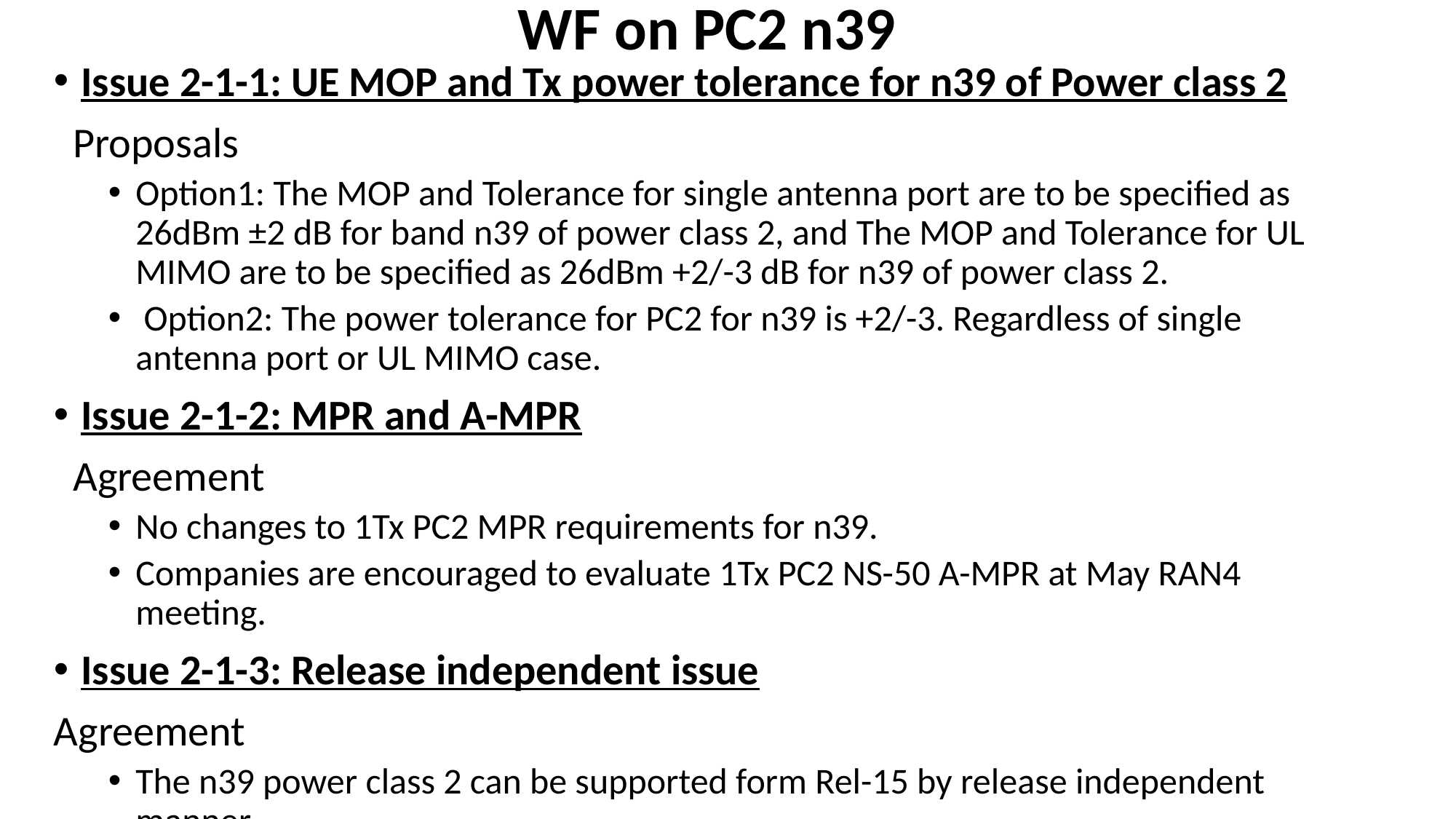

WF on PC2 n39
Issue 2-1-1: UE MOP and Tx power tolerance for n39 of Power class 2
  Proposals
Option1: The MOP and Tolerance for single antenna port are to be specified as 26dBm ±2 dB for band n39 of power class 2, and The MOP and Tolerance for UL MIMO are to be specified as 26dBm +2/-3 dB for n39 of power class 2.
 Option2: The power tolerance for PC2 for n39 is +2/-3. Regardless of single antenna port or UL MIMO case.
Issue 2-1-2: MPR and A-MPR
  Agreement
No changes to 1Tx PC2 MPR requirements for n39.
Companies are encouraged to evaluate 1Tx PC2 NS-50 A-MPR at May RAN4 meeting.
Issue 2-1-3: Release independent issue
Agreement
The n39 power class 2 can be supported form Rel-15 by release independent manner.